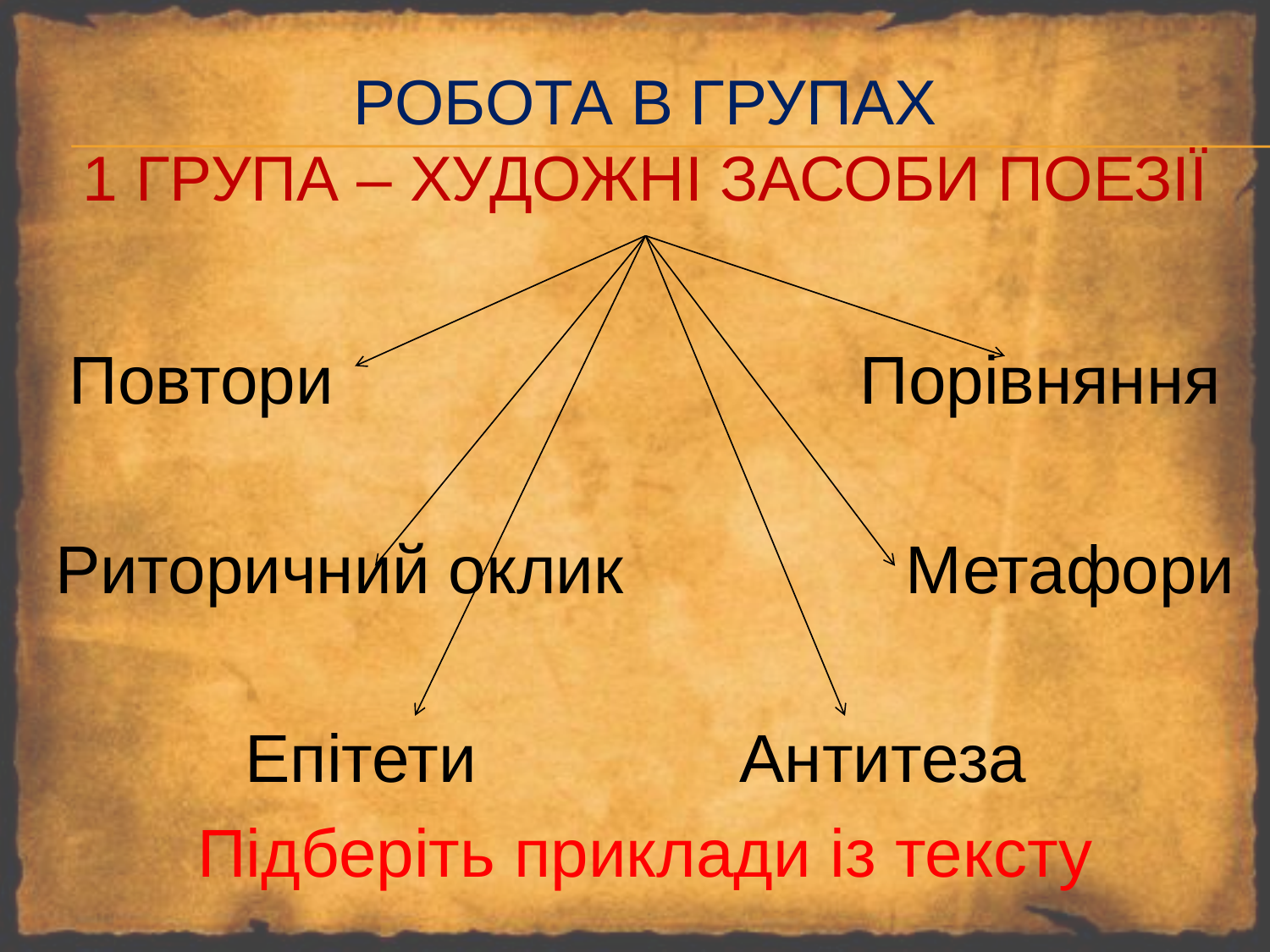

# Робота в групах 1 група – Художні засоби поезії

Повтори                            Порівняння

Риторичний оклик               Метафори

Епітети              Антитеза
Підберіть приклади із тексту